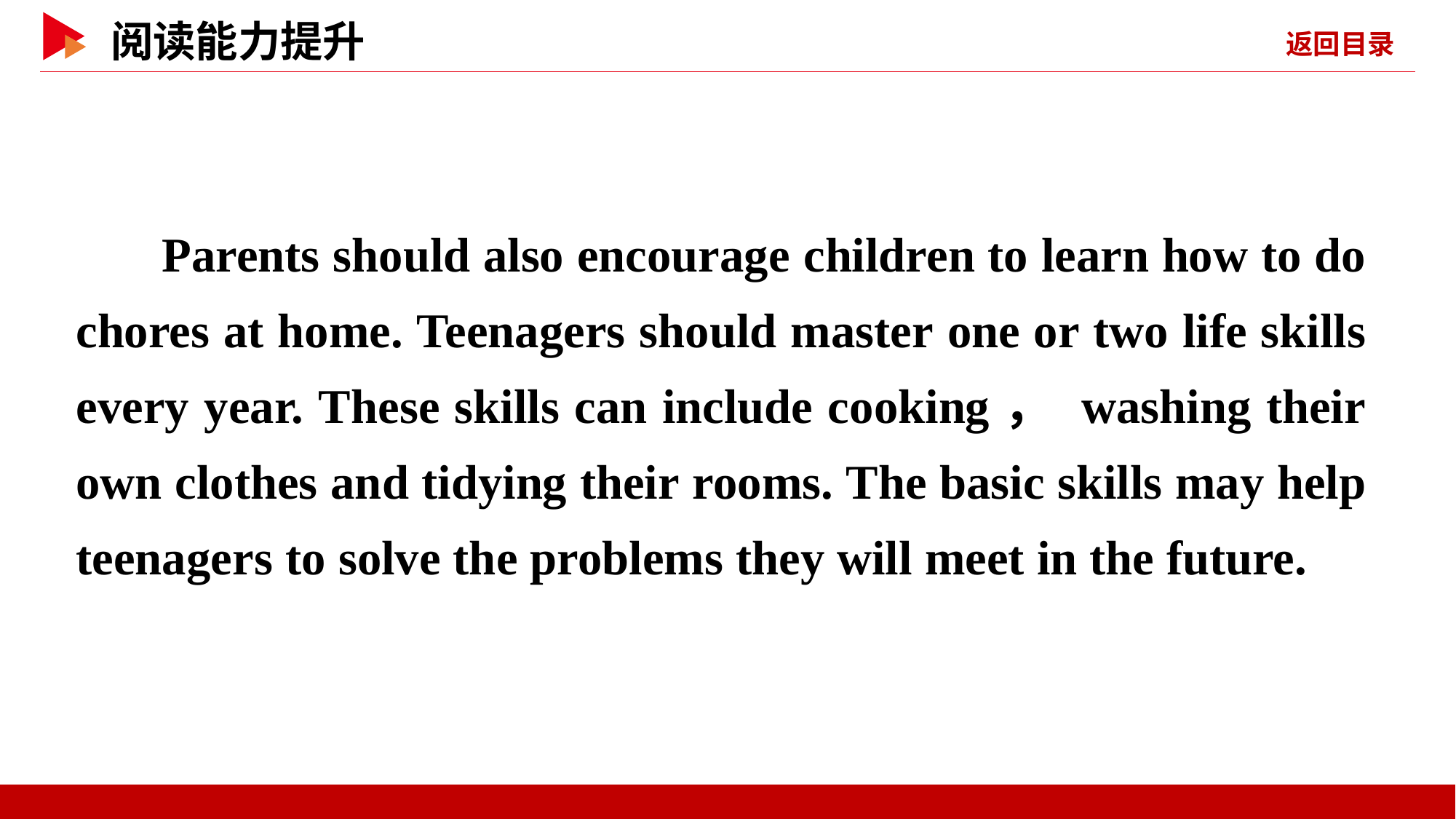

Parents should also encourage children to learn how to do chores at home. Teenagers should master one or two life skills every year. These skills can include cooking， washing their own clothes and tidying their rooms. The basic skills may help teenagers to solve the problems they will meet in the future.